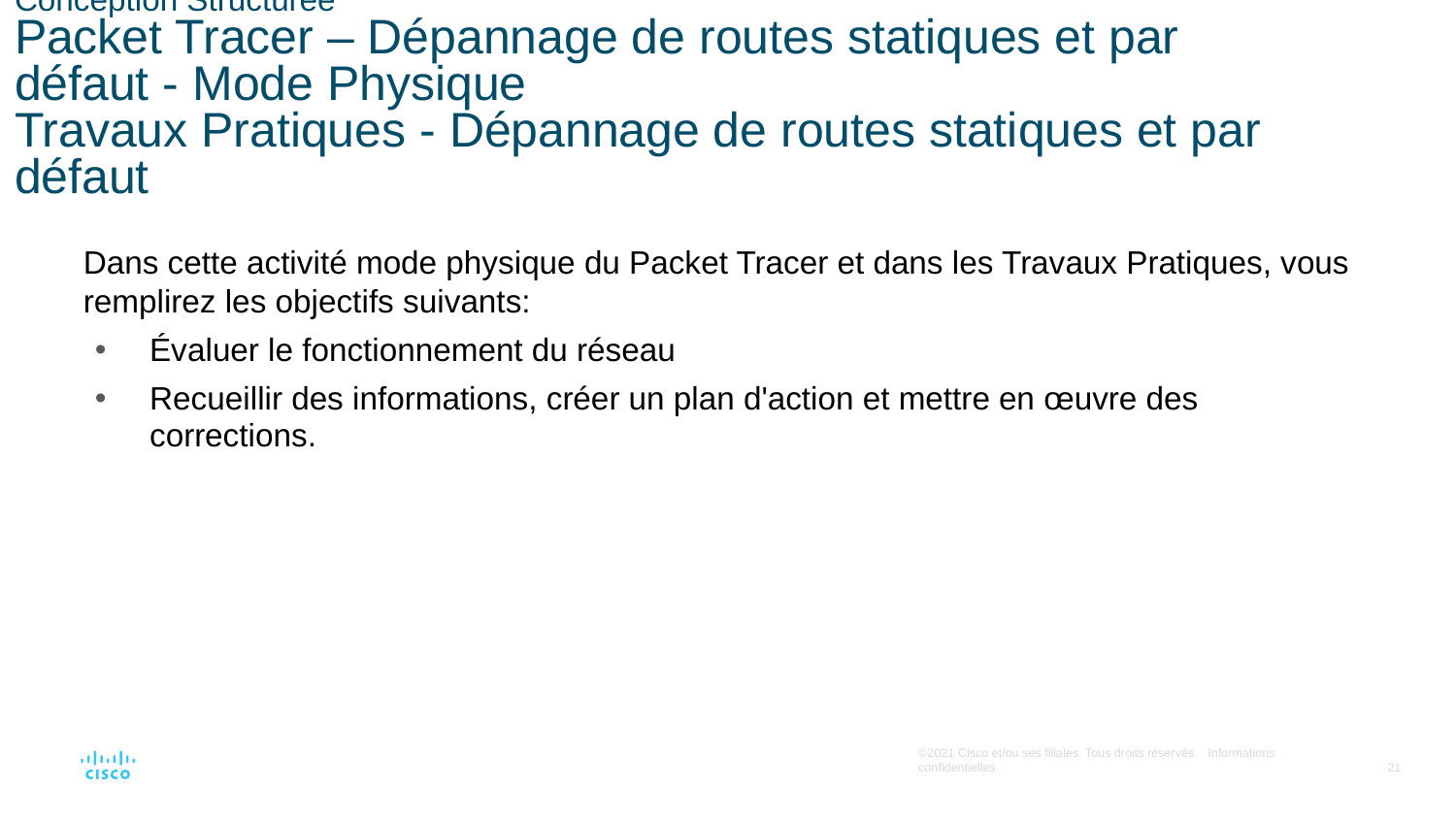

# Conception Structurée Packet Tracer – Dépannage de routes statiques et par défaut - Mode Physique Travaux Pratiques - Dépannage de routes statiques et par défaut
Dans cette activité mode physique du Packet Tracer et dans les Travaux Pratiques, vous remplirez les objectifs suivants:
Évaluer le fonctionnement du réseau
Recueillir des informations, créer un plan d'action et mettre en œuvre des corrections.